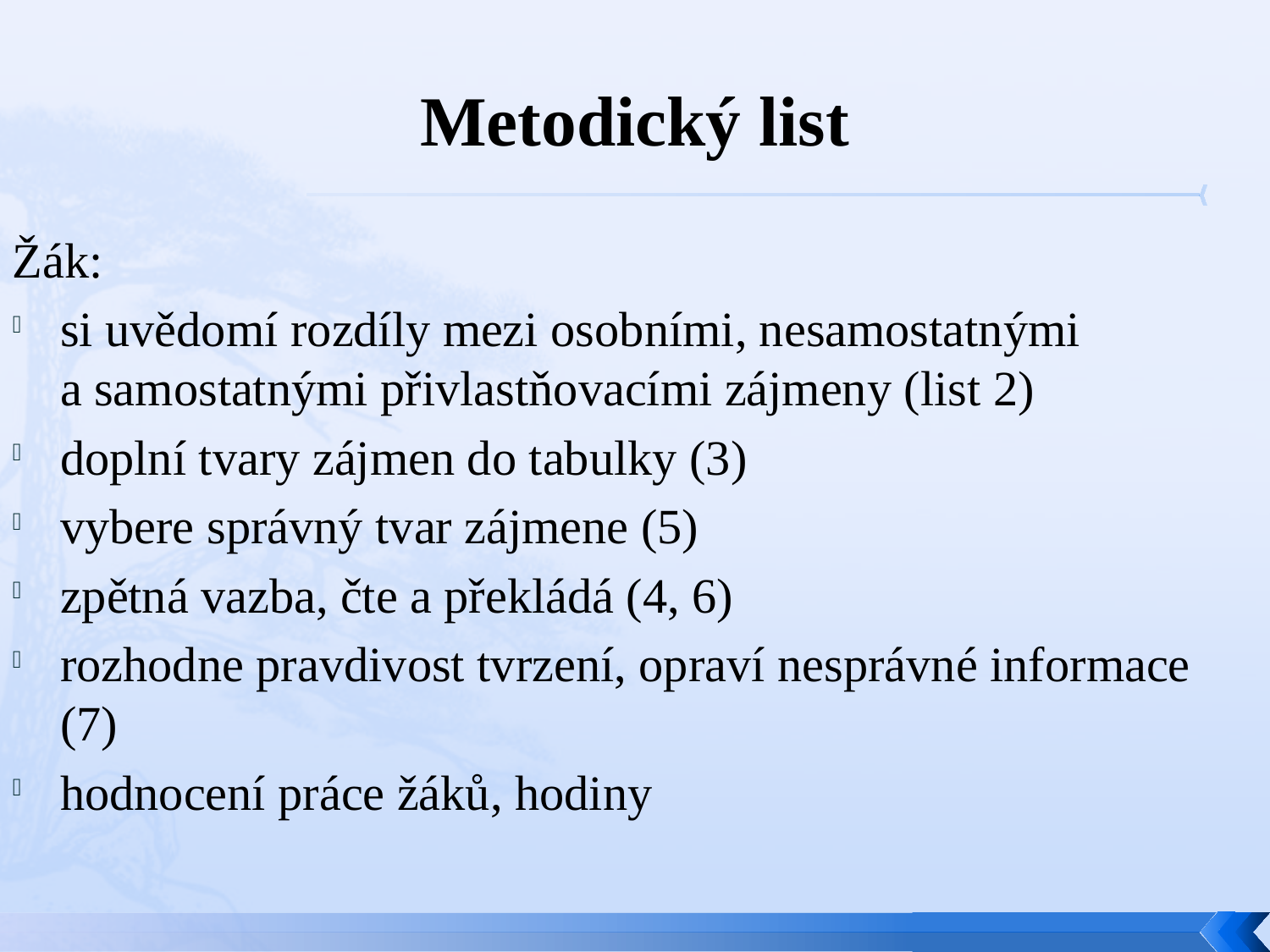

# Metodický list
Žák:
si uvědomí rozdíly mezi osobními, nesamostatnými
a samostatnými přivlastňovacími zájmeny (list 2)
doplní tvary zájmen do tabulky (3)
vybere správný tvar zájmene (5)
zpětná vazba, čte a překládá (4, 6)
rozhodne pravdivost tvrzení, opraví nesprávné informace (7)
hodnocení práce žáků, hodiny